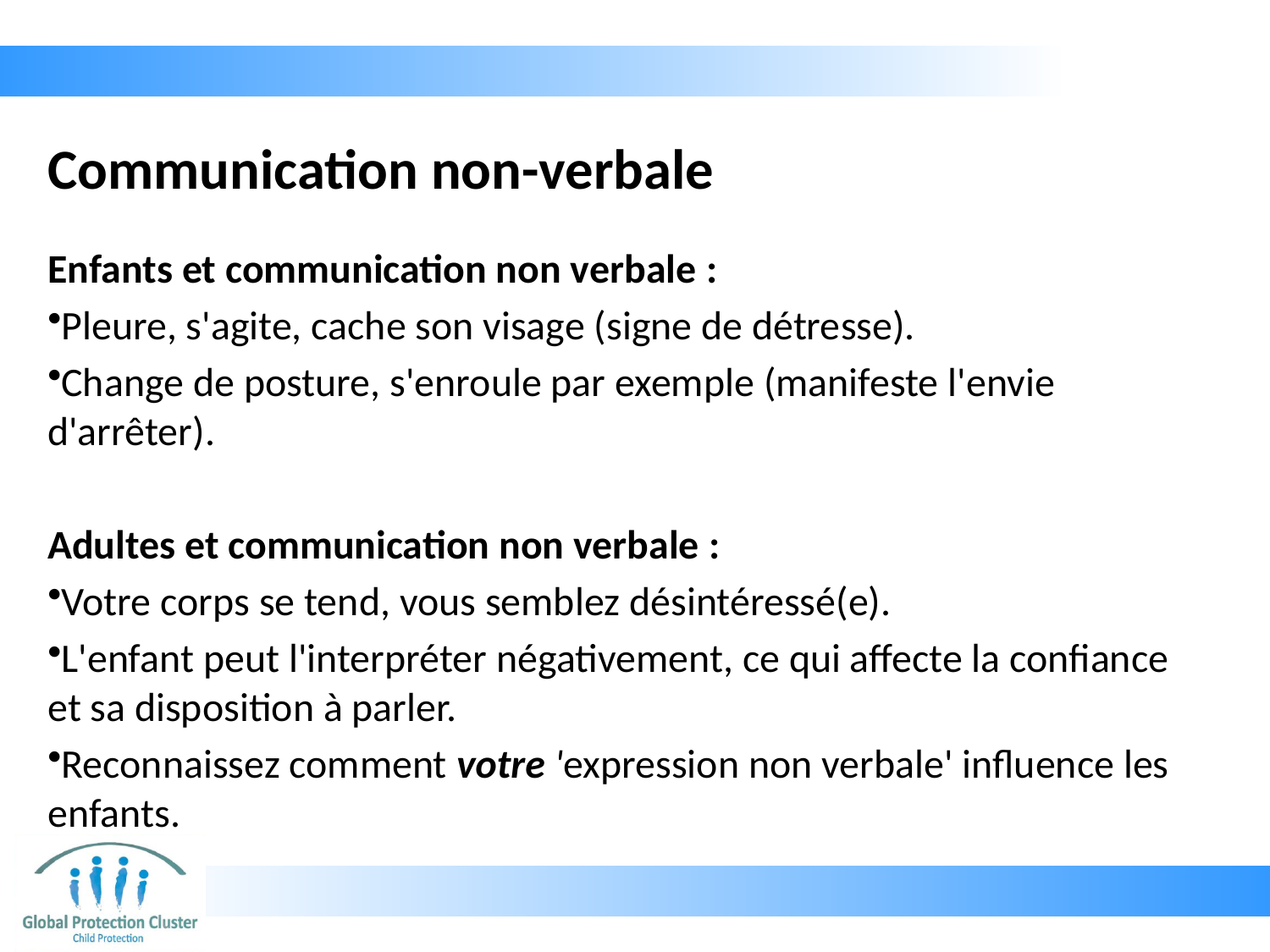

# Communication non-verbale
Enfants et communication non verbale :
Pleure, s'agite, cache son visage (signe de détresse).
Change de posture, s'enroule par exemple (manifeste l'envie d'arrêter).

Adultes et communication non verbale :
Votre corps se tend, vous semblez désintéressé(e).
L'enfant peut l'interpréter négativement, ce qui affecte la confiance et sa disposition à parler.
Reconnaissez comment votre 'expression non verbale' influence les enfants.